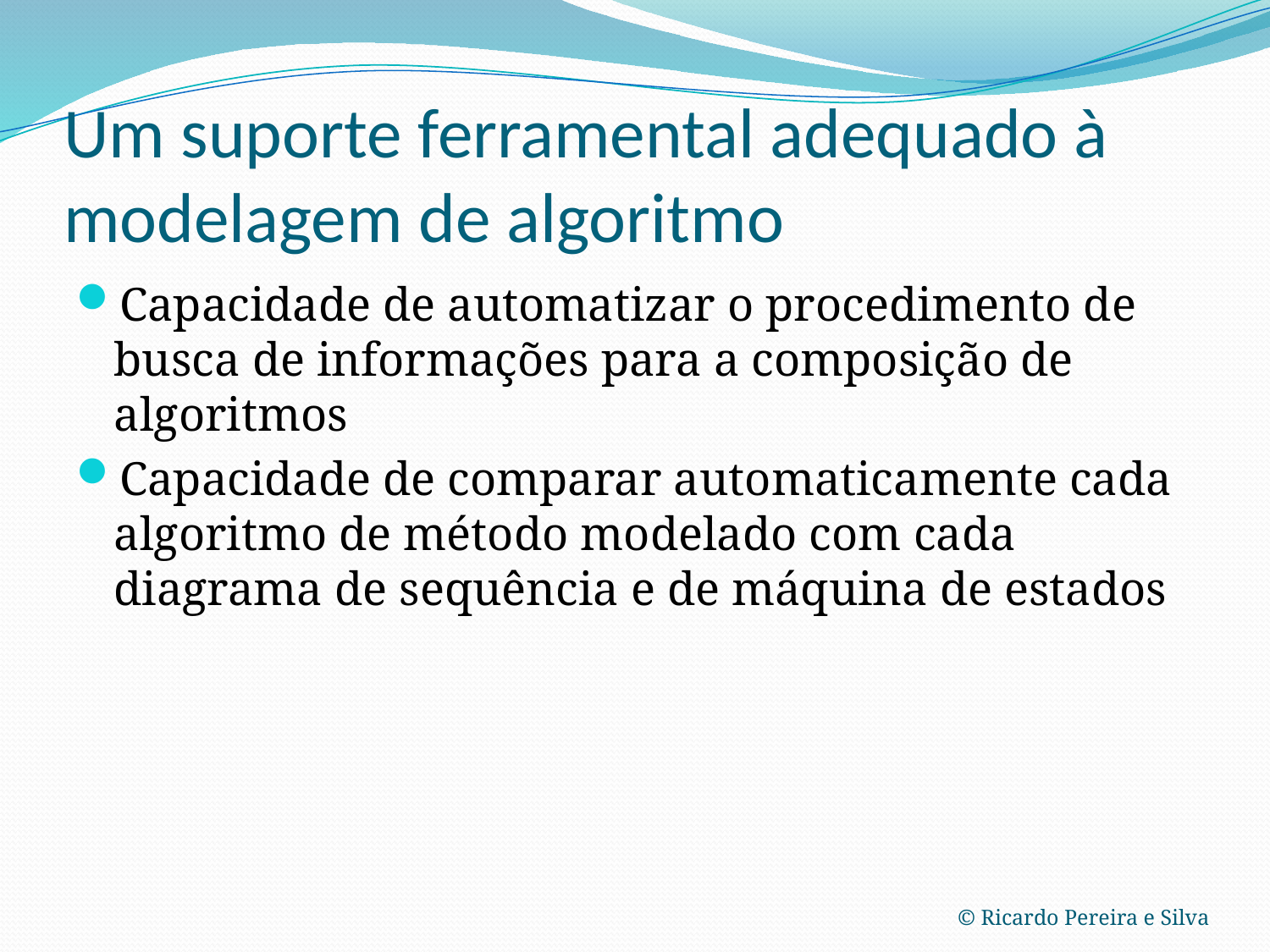

# Um suporte ferramental adequado à modelagem de algoritmo
Capacidade de automatizar o procedimento de busca de informações para a composição de algoritmos
Capacidade de comparar automaticamente cada algoritmo de método modelado com cada diagrama de sequência e de máquina de estados
© Ricardo Pereira e Silva